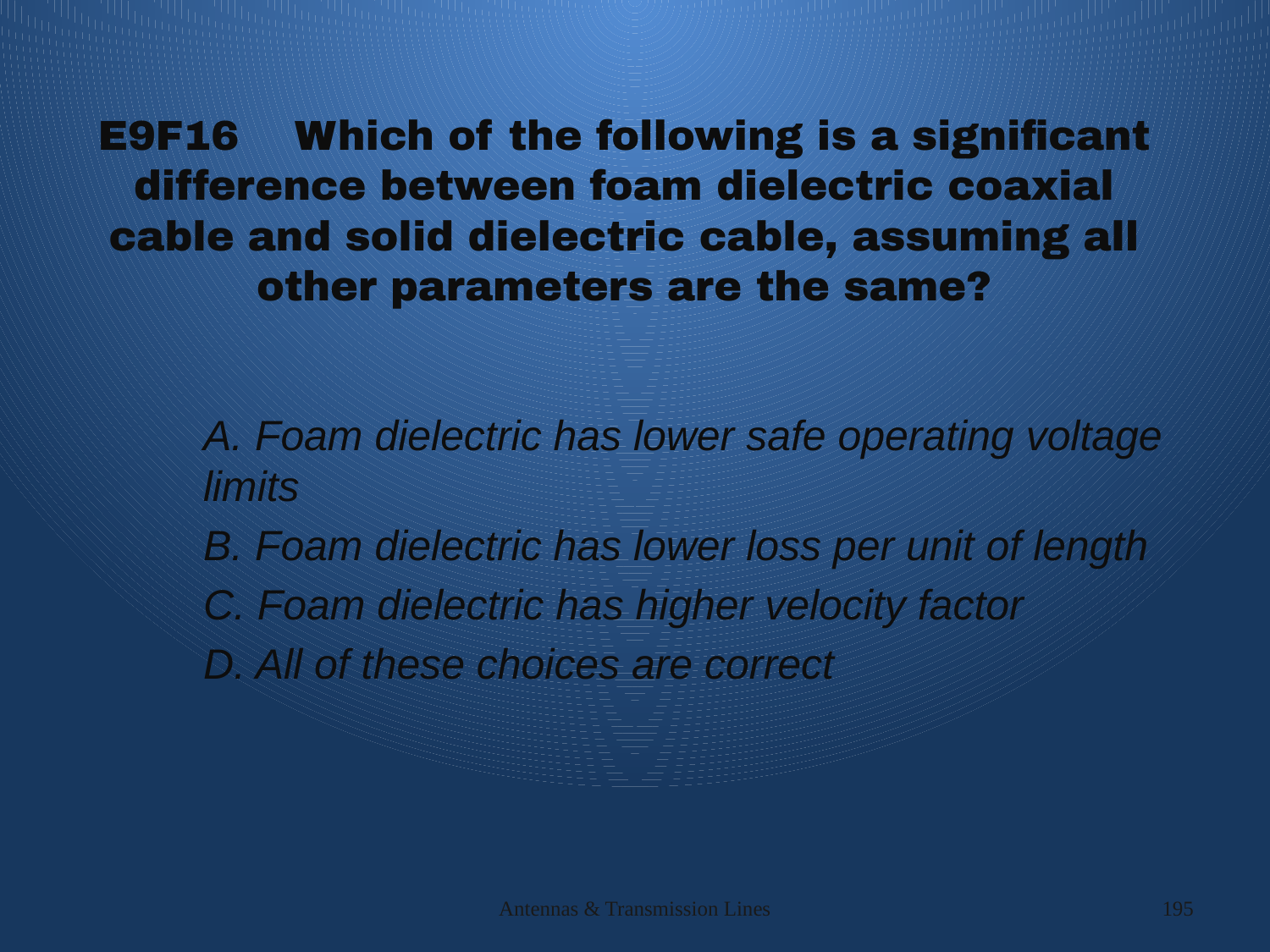

# E9F16    Which of the following is a significant difference between foam dielectric coaxial cable and solid dielectric cable, assuming all other parameters are the same?
A. Foam dielectric has lower safe operating voltage limits
B. Foam dielectric has lower loss per unit of length
C. Foam dielectric has higher velocity factor
D. All of these choices are correct
Antennas & Transmission Lines
195